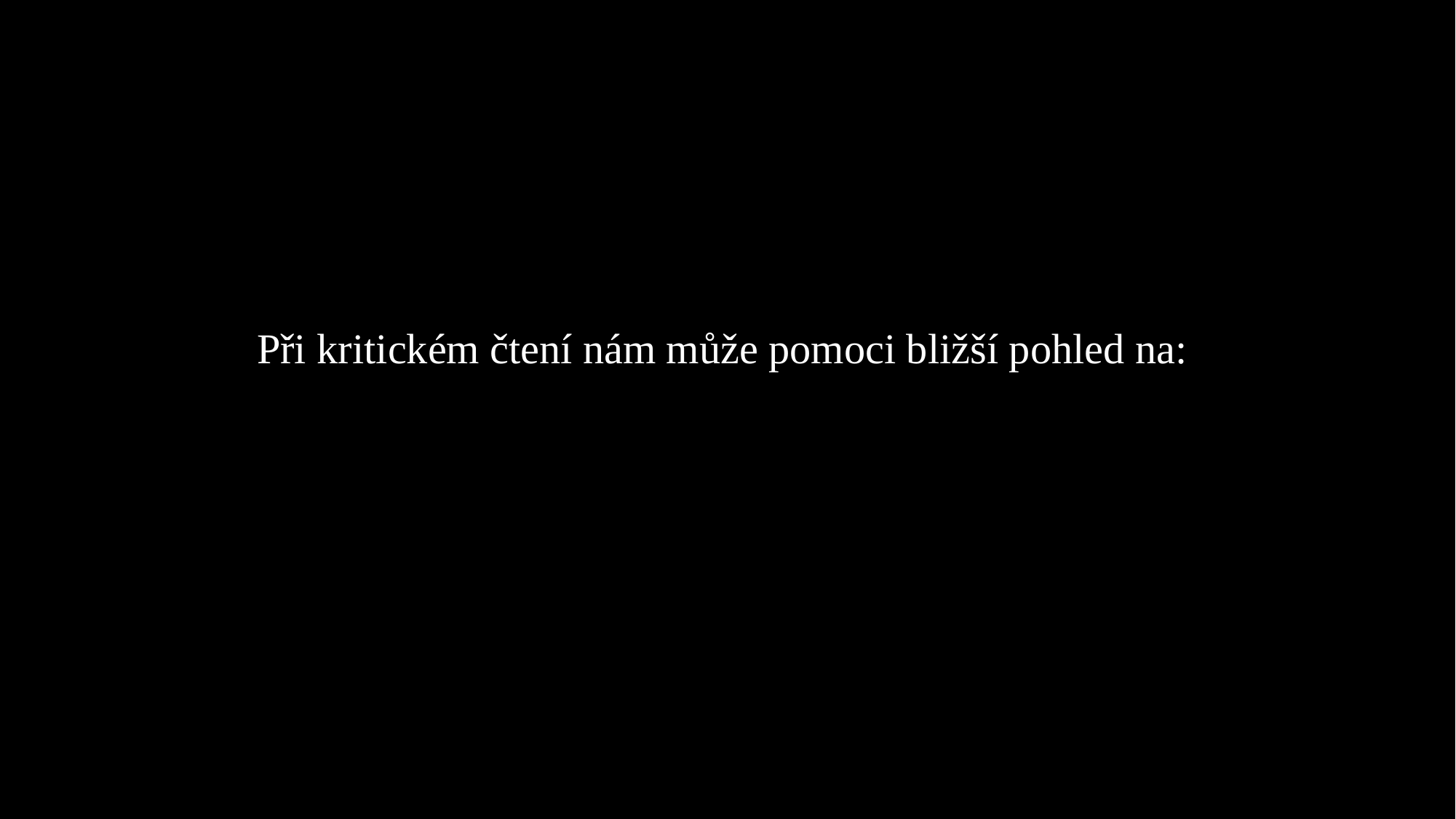

# Při kritickém čtení nám může pomoci bližší pohled na: